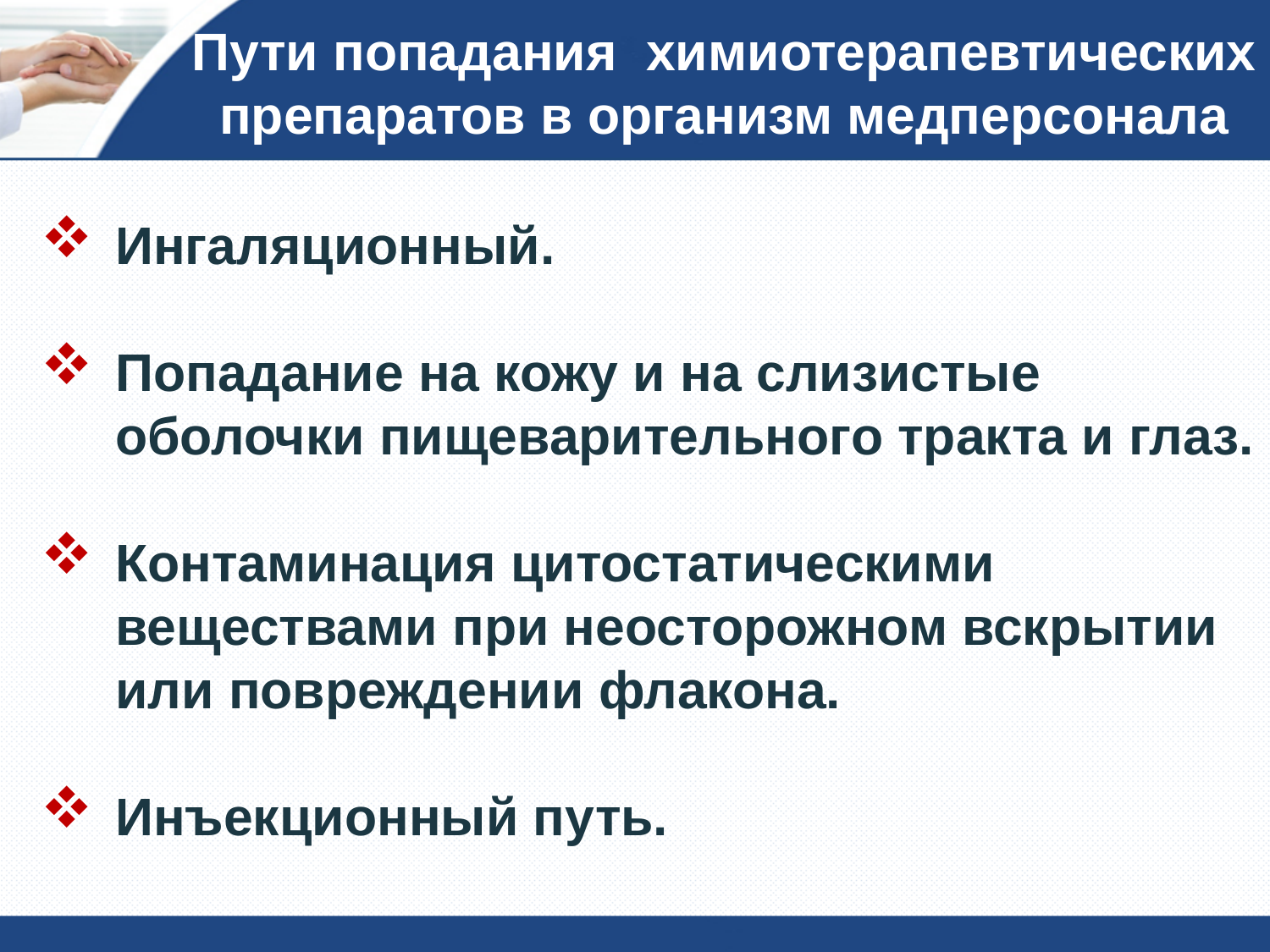

# Пути попадания  химиотерапевтических препаратов в организм медперсонала
Ингаляционный.
Попадание на кожу и на слизистые оболочки пищеварительного тракта и глаз.
Контаминация цитостатическими веществами при неосторожном вскрытии или повреждении флакона.
Инъекционный путь.